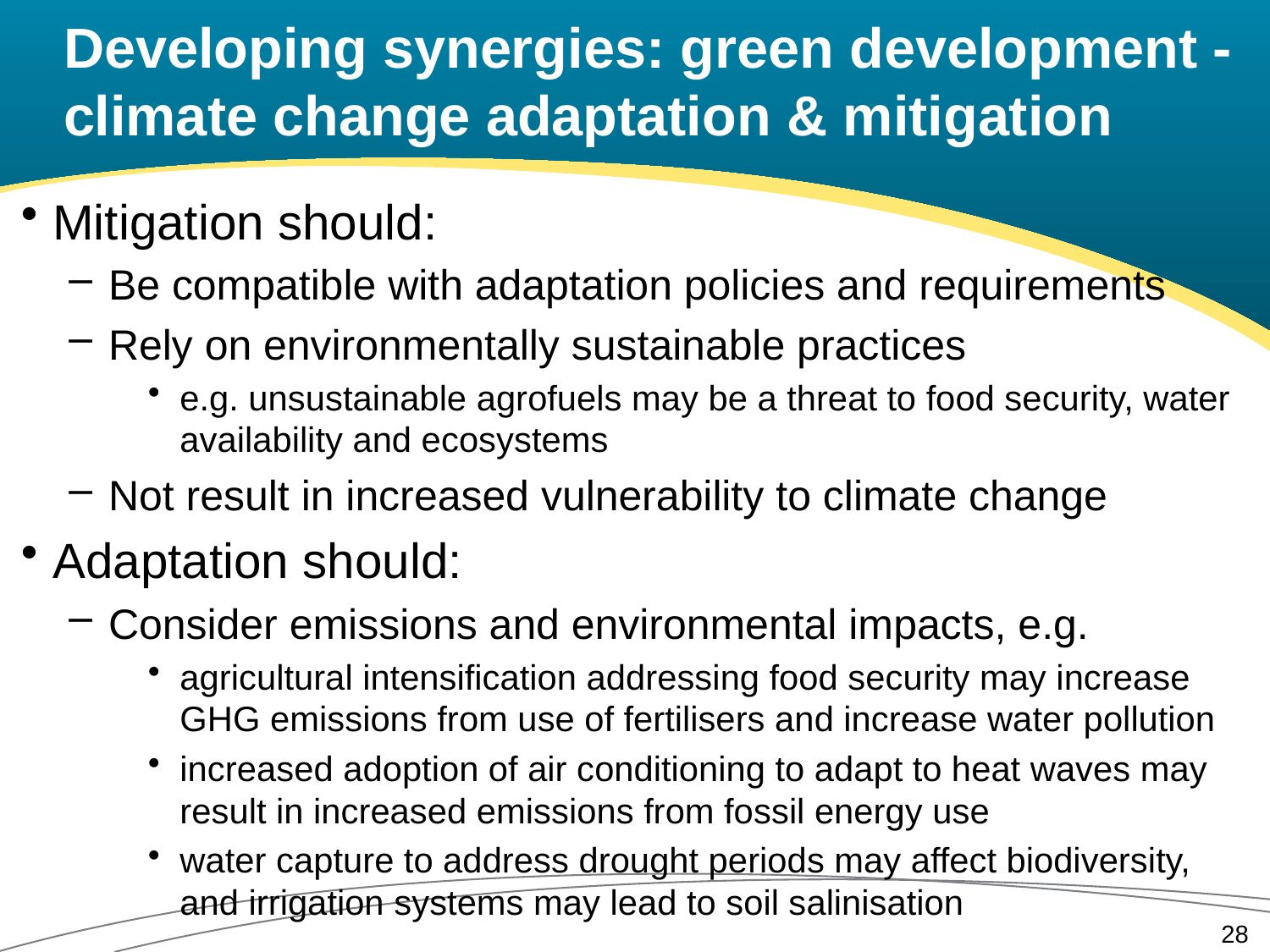

# Developing synergies: green development - climate change adaptation & mitigation
Mitigation should:
Be compatible with adaptation policies and requirements
Rely on environmentally sustainable practices
e.g. unsustainable agrofuels may be a threat to food security, water availability and ecosystems
Not result in increased vulnerability to climate change
Adaptation should:
Consider emissions and environmental impacts, e.g.
agricultural intensification addressing food security may increase GHG emissions from use of fertilisers and increase water pollution
increased adoption of air conditioning to adapt to heat waves may result in increased emissions from fossil energy use
water capture to address drought periods may affect biodiversity, and irrigation systems may lead to soil salinisation

28